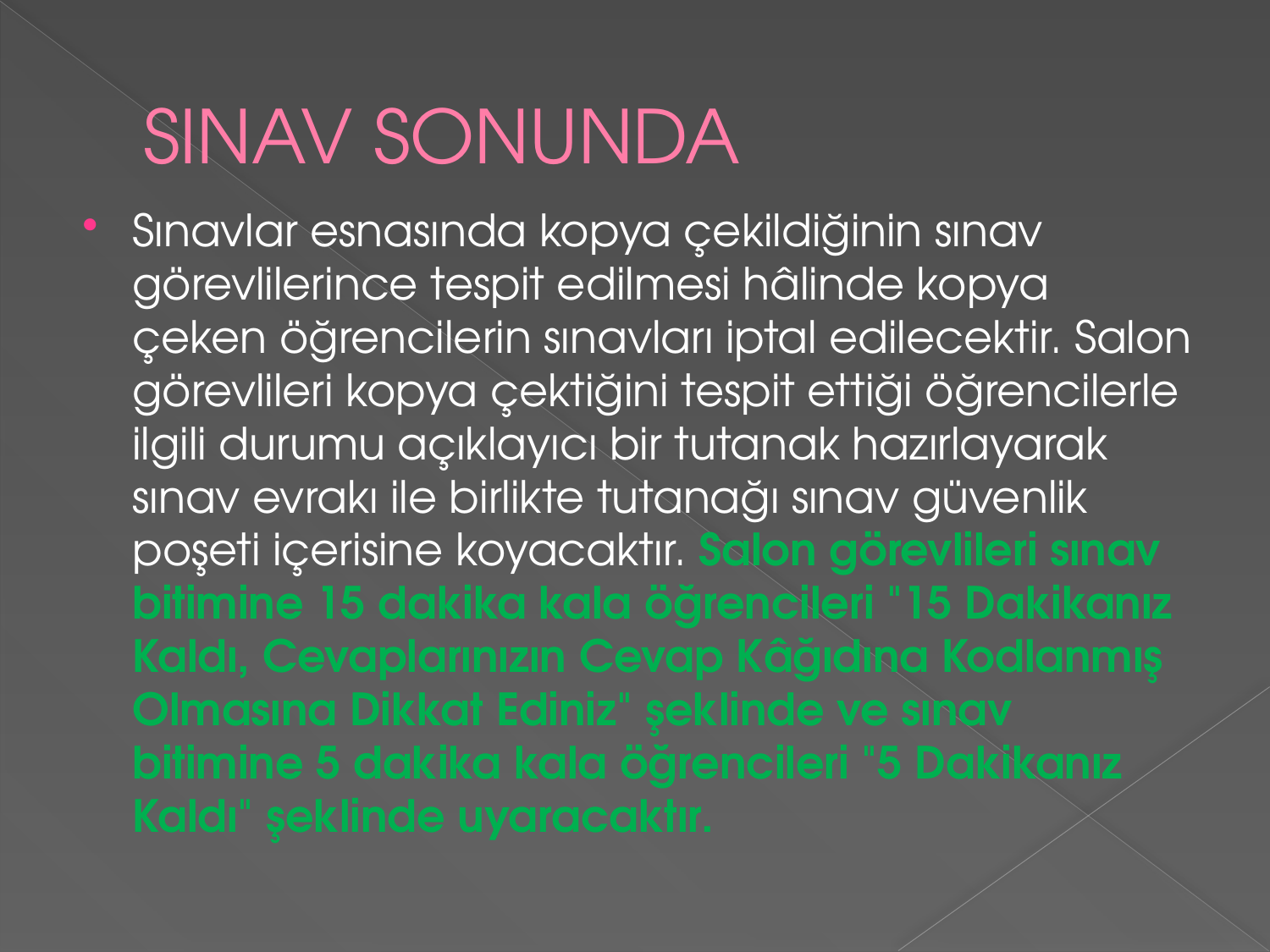

# SINAV SONUNDA
Sınavlar esnasında kopya çekildiğinin sınav görevlilerince tespit edilmesi hâlinde kopya çeken öğrencilerin sınavları iptal edilecektir. Salon görevlileri kopya çektiğini tespit ettiği öğrencilerle ilgili durumu açıklayıcı bir tutanak hazırlayarak sınav evrakı ile birlikte tutanağı sınav güvenlik poşeti içerisine koyacaktır. Salon görevlileri sınav bitimine 15 dakika kala öğrencileri "15 Dakikanız Kaldı, Cevaplarınızın Cevap Kâğıdına Kodlanmış Olmasına Dikkat Ediniz" şeklinde ve sınav bitimine 5 dakika kala öğrencileri "5 Dakikanız Kaldı" şeklinde uyaracaktır.